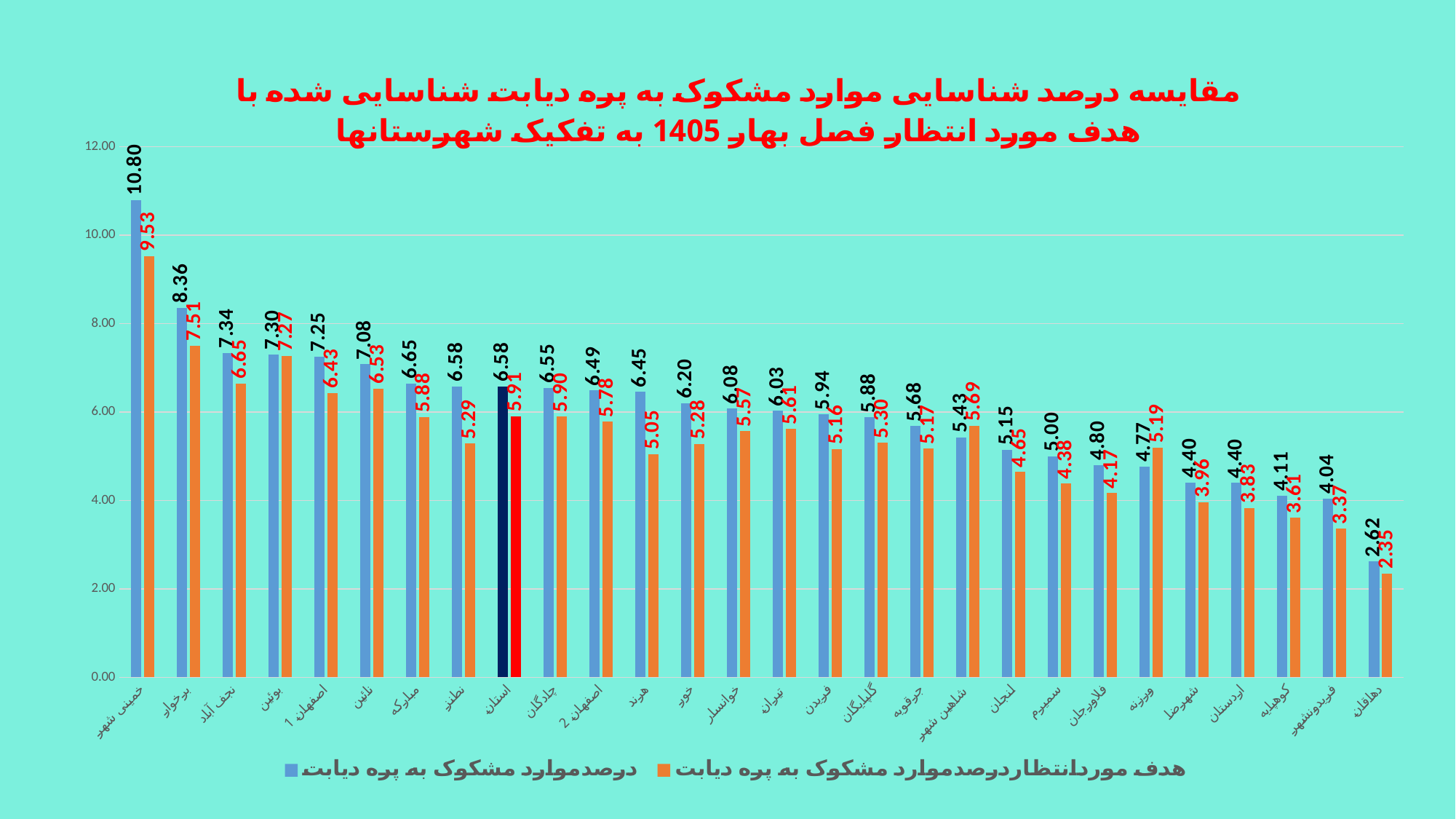

### Chart: مقایسه درصد شناسایی موارد مشکوک به پره دیابت شناسایی شده با هدف مورد انتظار فصل بهار 1405 به تفکیک شهرستانها

| Category | درصدموارد مشکوک به پره دیابت  | هدف موردانتظاردرصدموارد مشکوک به پره دیابت  |
|---|---|---|
| خمینی شهر | 10.797350404112805 | 9.529641742325046 |
| برخوار | 8.358514041948098 | 7.506304906472241 |
| نجف آباد | 7.339661684226753 | 6.64620260734362 |
| بوئین | 7.302069764075843 | 7.2749056055765315 |
| اصفهان 1 | 7.253179271790498 | 6.430157985296418 |
| نائین | 7.077680683628638 | 6.533915151515151 |
| مبارکه | 6.645447169693565 | 5.884661462602621 |
| نطنز | 6.582859723738191 | 5.288700393820055 |
| استان | 6.581130338673156 | 5.908009792150158 |
| چادگان | 6.547463900328415 | 5.8995820271682335 |
| اصفهان 2 | 6.487848881696194 | 5.783171248613532 |
| هرند | 6.4533374064457 | 5.046036001531981 |
| خور | 6.201626334868228 | 5.276332580740159 |
| خوانسار | 6.075422919125499 | 5.571790113042011 |
| تیران  | 6.0282039361537265 | 5.612382583424154 |
| فریدن | 5.94382541043054 | 5.159829708590475 |
| گلپایگان | 5.877917595214558 | 5.298948928715807 |
| جرقویه | 5.679475164011246 | 5.173023562056154 |
| شاهین شهر  | 5.42782728808341 | 5.687911052799786 |
| لنجان | 5.146136780167841 | 4.648713112935434 |
| سمیرم | 4.9954780018088 | 4.3820636861410875 |
| فلاورجان | 4.799688784852407 | 4.165171137523512 |
| ورزنه | 4.767604229004588 | 5.193973886842986 |
| شهرضا | 4.4028296947485055 | 3.959517236324546 |
| اردستان | 4.396357188910381 | 3.8282436581030863 |
| کوهپایه | 4.108143216692376 | 3.611034258279762 |
| فریدونشهر | 4.042065390749601 | 3.3653855764905796 |
| دهاقان | 2.6152186199455376 | 2.3505250154416304 |